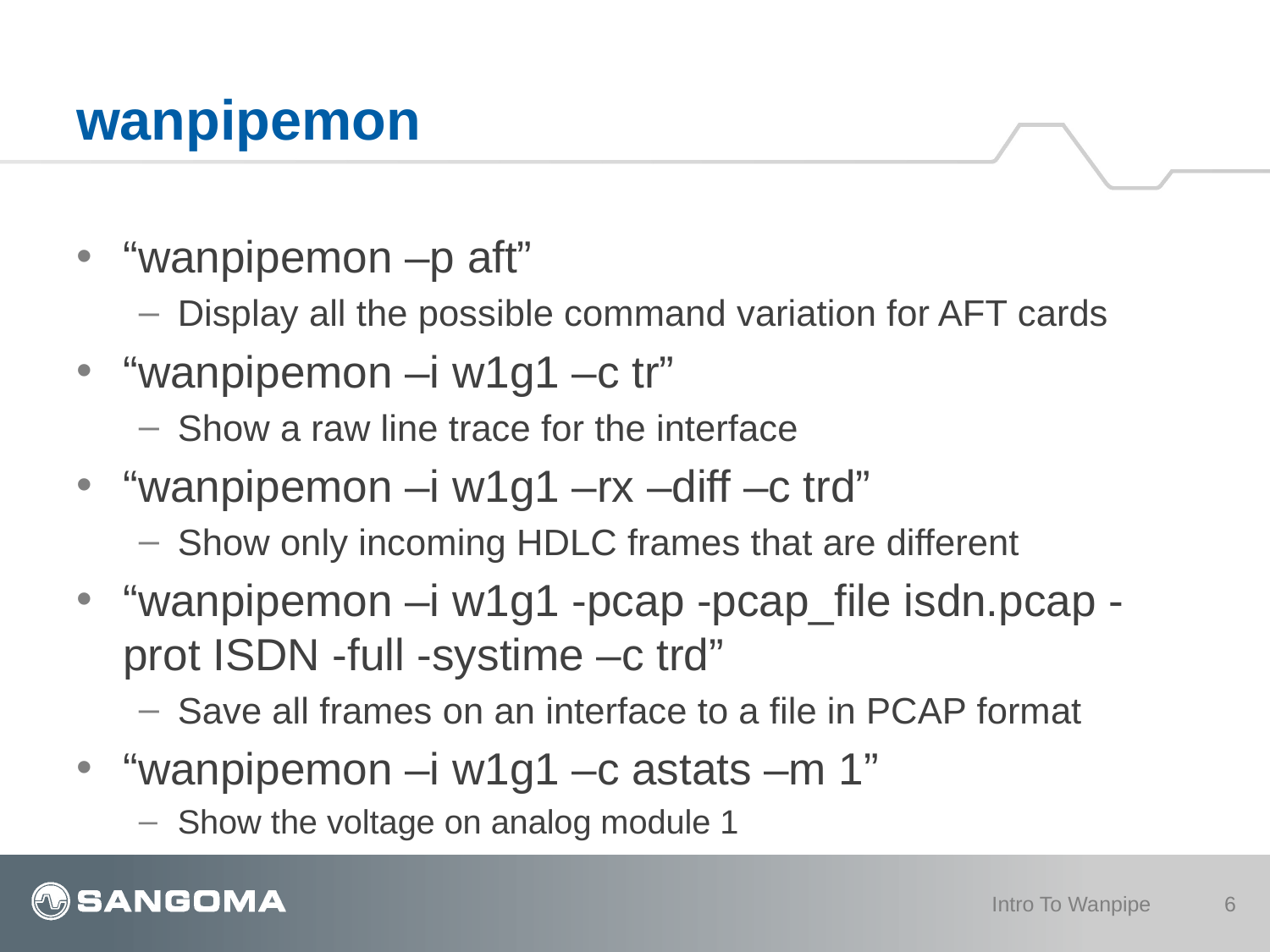

# wanpipemon
“wanpipemon –p aft”
Display all the possible command variation for AFT cards
“wanpipemon –i w1g1 –c tr”
Show a raw line trace for the interface
“wanpipemon –i w1g1 –rx –diff –c trd”
Show only incoming HDLC frames that are different
“wanpipemon –i w1g1 -pcap -pcap_file isdn.pcap -prot ISDN -full -systime –c trd”
Save all frames on an interface to a file in PCAP format
“wanpipemon –i w1g1 –c astats –m 1”
Show the voltage on analog module 1
Intro To Wanpipe
6